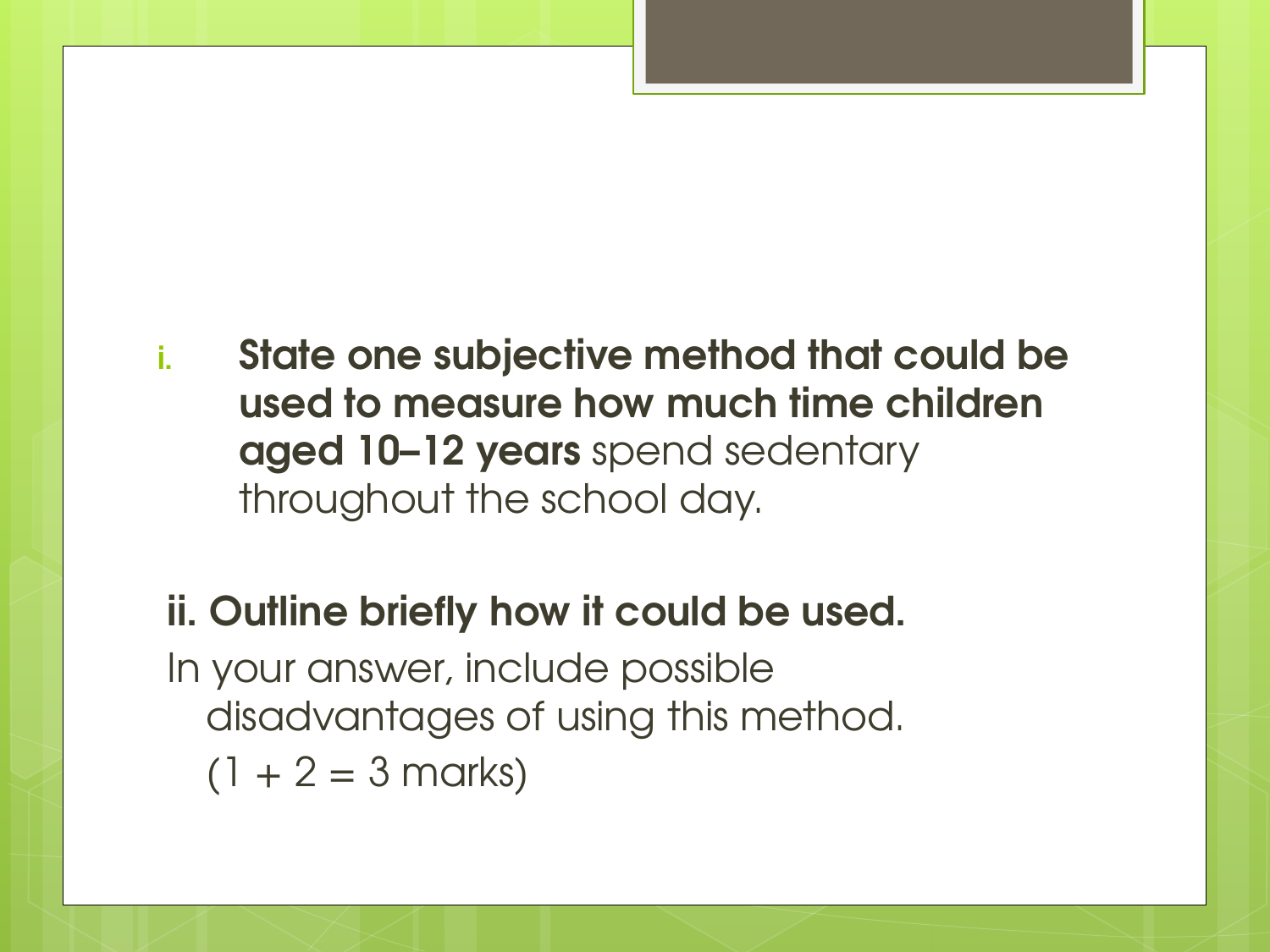

#
State one subjective method that could be used to measure how much time children aged 10–12 years spend sedentary throughout the school day.

ii. Outline briefly how it could be used.
In your answer, include possible disadvantages of using this method.
						(1 + 2 = 3 marks)